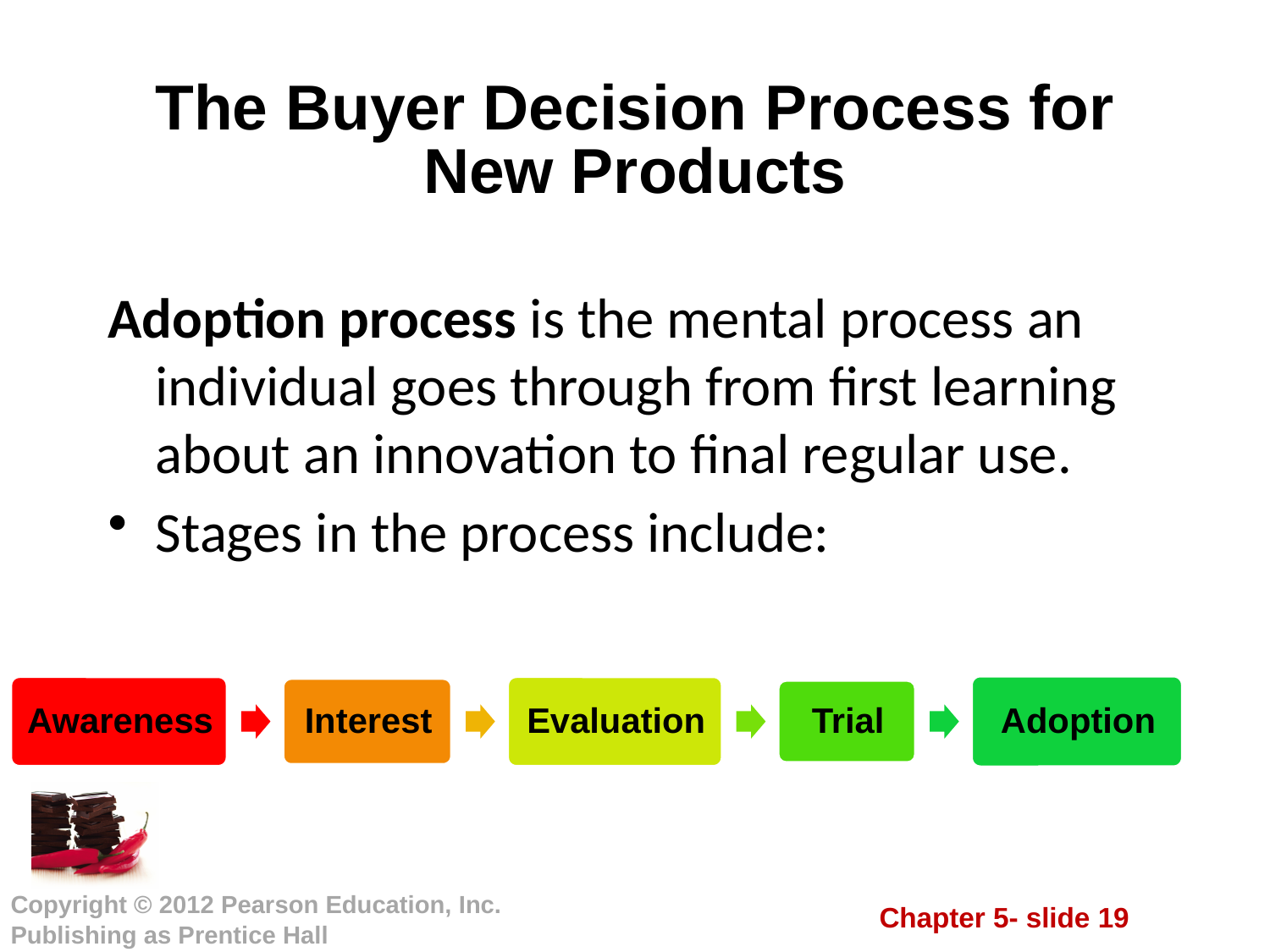

# The Buyer Decision Process for New Products
Adoption process is the mental process an individual goes through from first learning about an innovation to final regular use.
Stages in the process include:

Awareness

Interest

Evaluation

Trial

Adoption